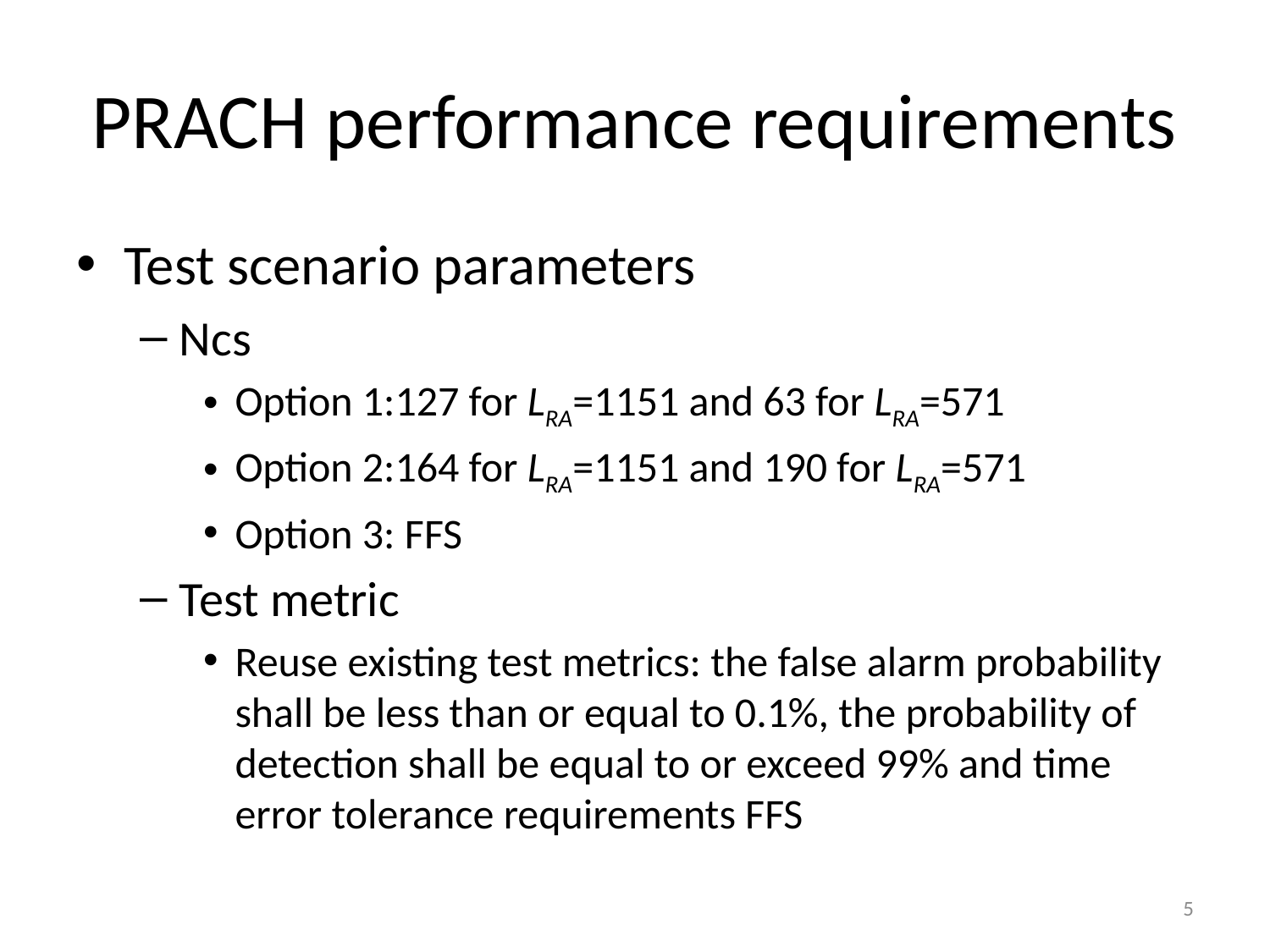

# PRACH performance requirements
Test scenario parameters
Ncs
Option 1:127 for LRA=1151 and 63 for LRA=571
Option 2:164 for LRA=1151 and 190 for LRA=571
Option 3: FFS
Test metric
Reuse existing test metrics: the false alarm probability shall be less than or equal to 0.1%, the probability of detection shall be equal to or exceed 99% and time error tolerance requirements FFS

5